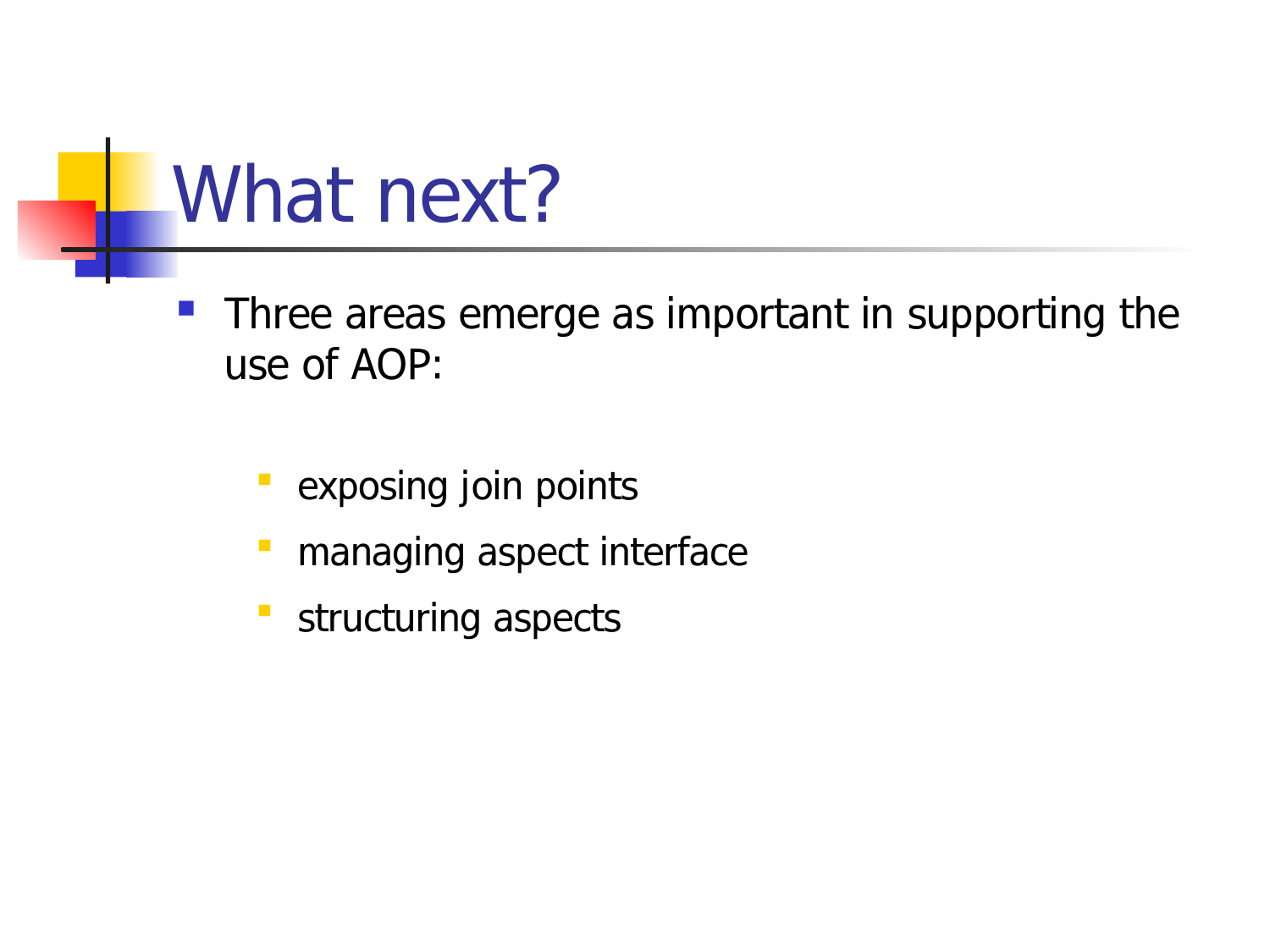

# What next?
Three areas emerge as important in supporting the use of AOP:
 exposing join points
 managing aspect interface
 structuring aspects